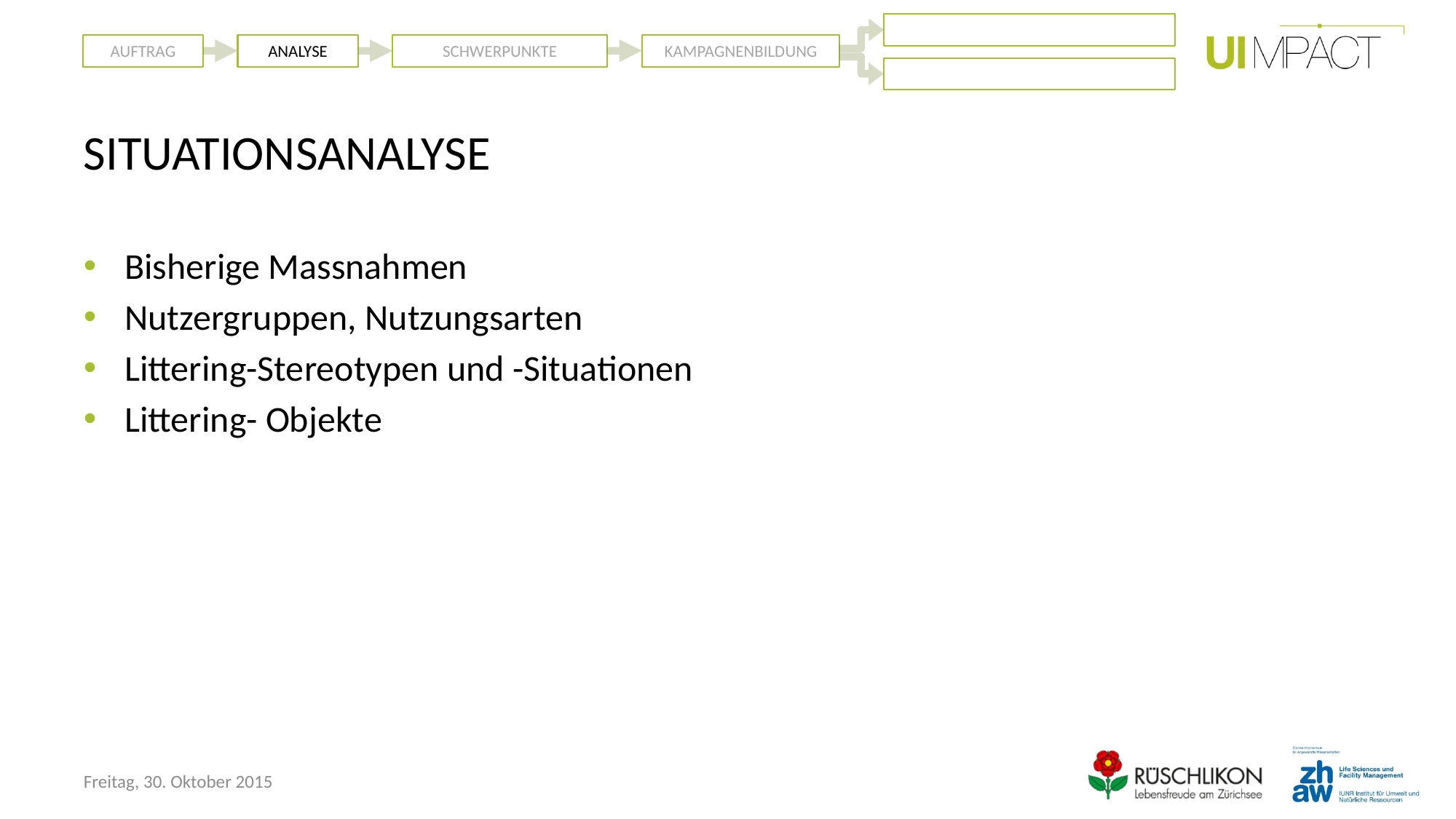

KAMPAGNENBILDUNG
AUFTRAG
ANALYSE
SCHWERPUNKTE

# SITUATIONSANALYSE
Bisherige Massnahmen
Nutzergruppen, Nutzungsarten
Littering-Stereotypen und -Situationen
Littering- Objekte

Freitag, 30. Oktober 2015